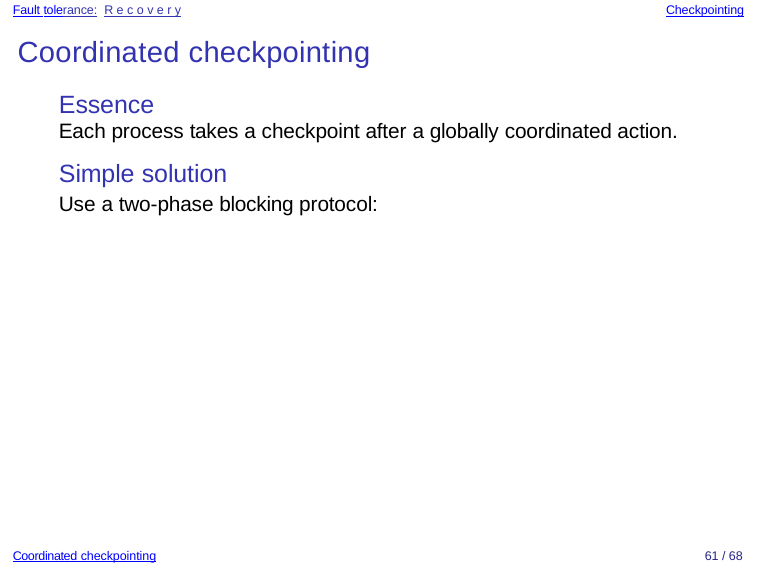

Fault tolerance: Recovery	Checkpointing
# Coordinated checkpointing
Essence
Each process takes a checkpoint after a globally coordinated action.
Simple solution
Use a two-phase blocking protocol:
Coordinated checkpointing
61 / 68